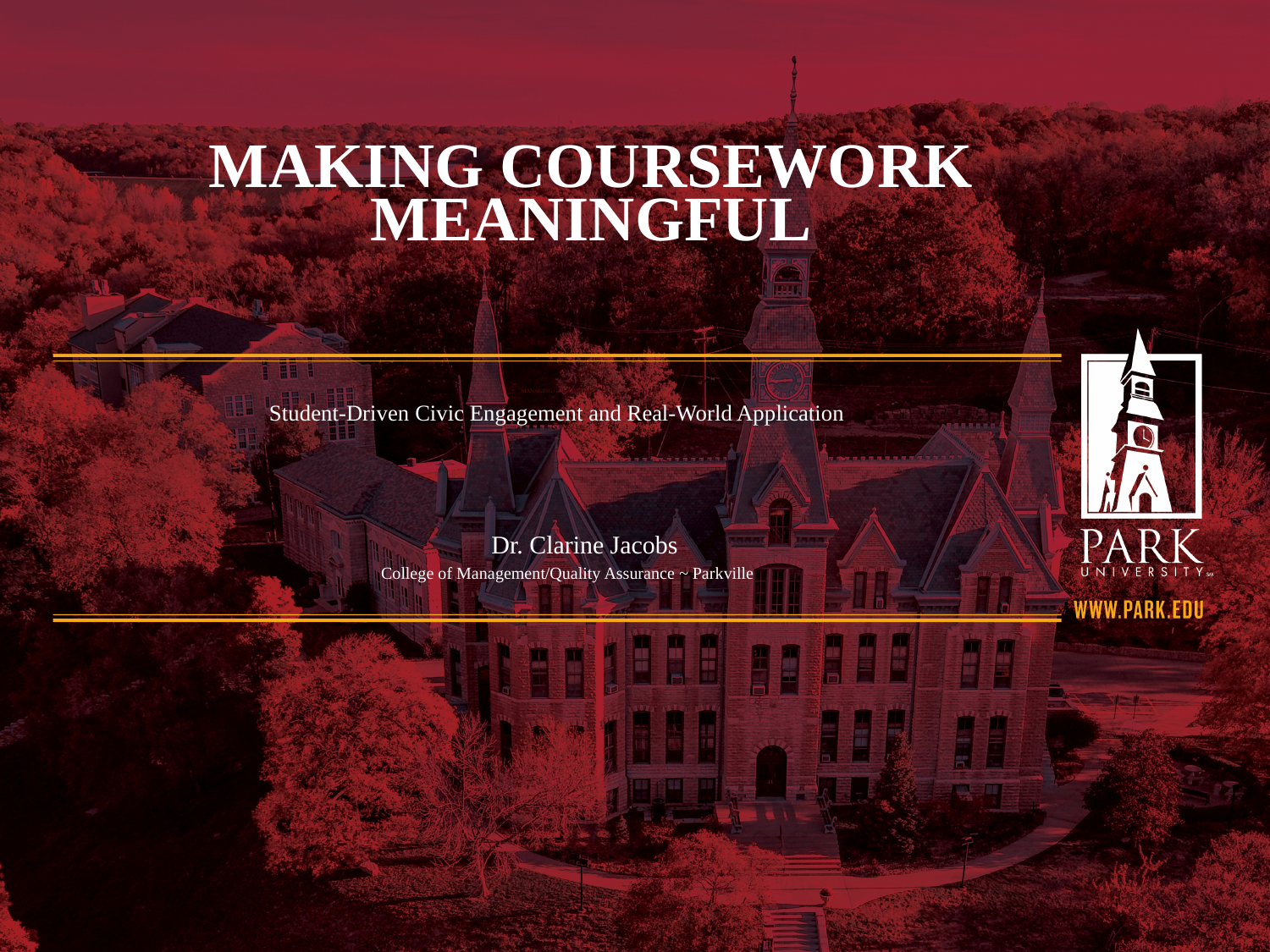

# MAKING COURSEWORK MEANINGFUL
managing generations
Student-Driven Civic Engagement and Real-World Application

        Dr. Clarine Jacobs
     College of Management/Quality Assurance ~ Parkville

Dr. Clarine Jacobs